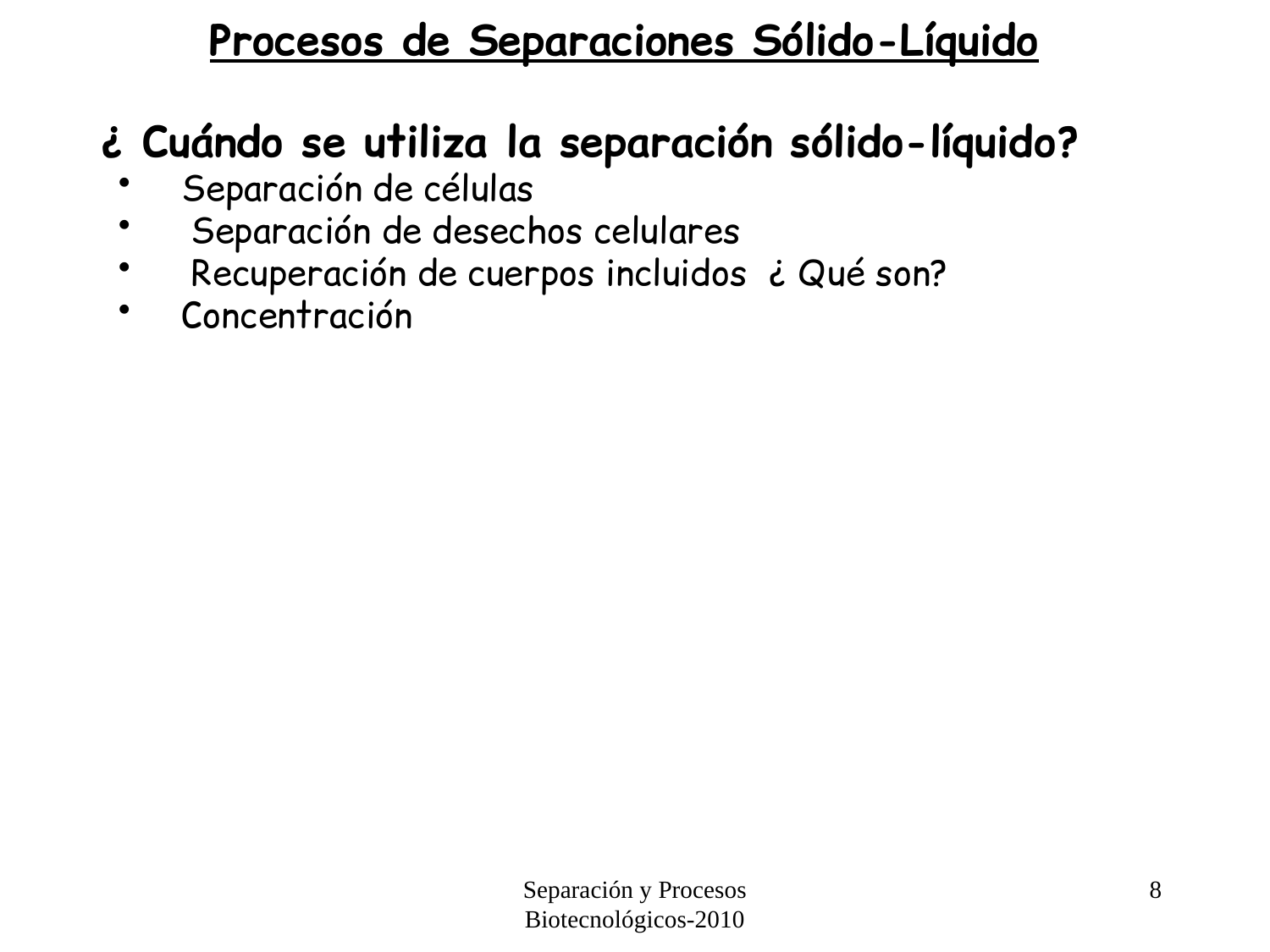

Procesos de Separaciones Sólido-Líquido

¿ Cuándo se utiliza la separación sólido-líquido?
Separación de células
 Separación de desechos celulares
 Recuperación de cuerpos incluidos  ¿ Qué son?
Concentración

Separación y Procesos Biotecnológicos-2010
8